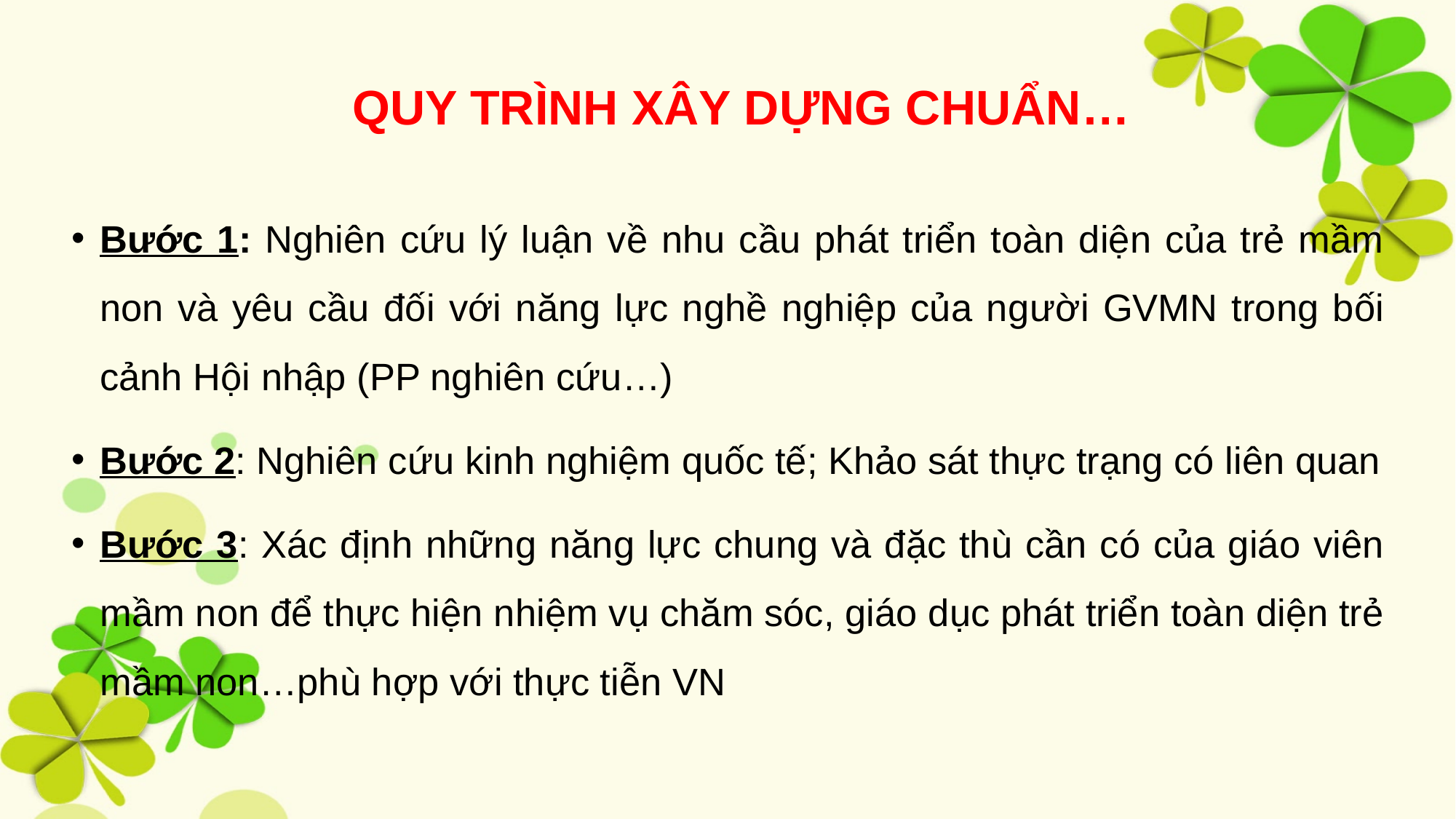

# QUY TRÌNH XÂY DỰNG CHUẨN…
Bước 1: Nghiên cứu lý luận về nhu cầu phát triển toàn diện của trẻ mầm non và yêu cầu đối với năng lực nghề nghiệp của người GVMN trong bối cảnh Hội nhập (PP nghiên cứu…)
Bước 2: Nghiên cứu kinh nghiệm quốc tế; Khảo sát thực trạng có liên quan
Bước 3: Xác định những năng lực chung và đặc thù cần có của giáo viên mầm non để thực hiện nhiệm vụ chăm sóc, giáo dục phát triển toàn diện trẻ mầm non…phù hợp với thực tiễn VN